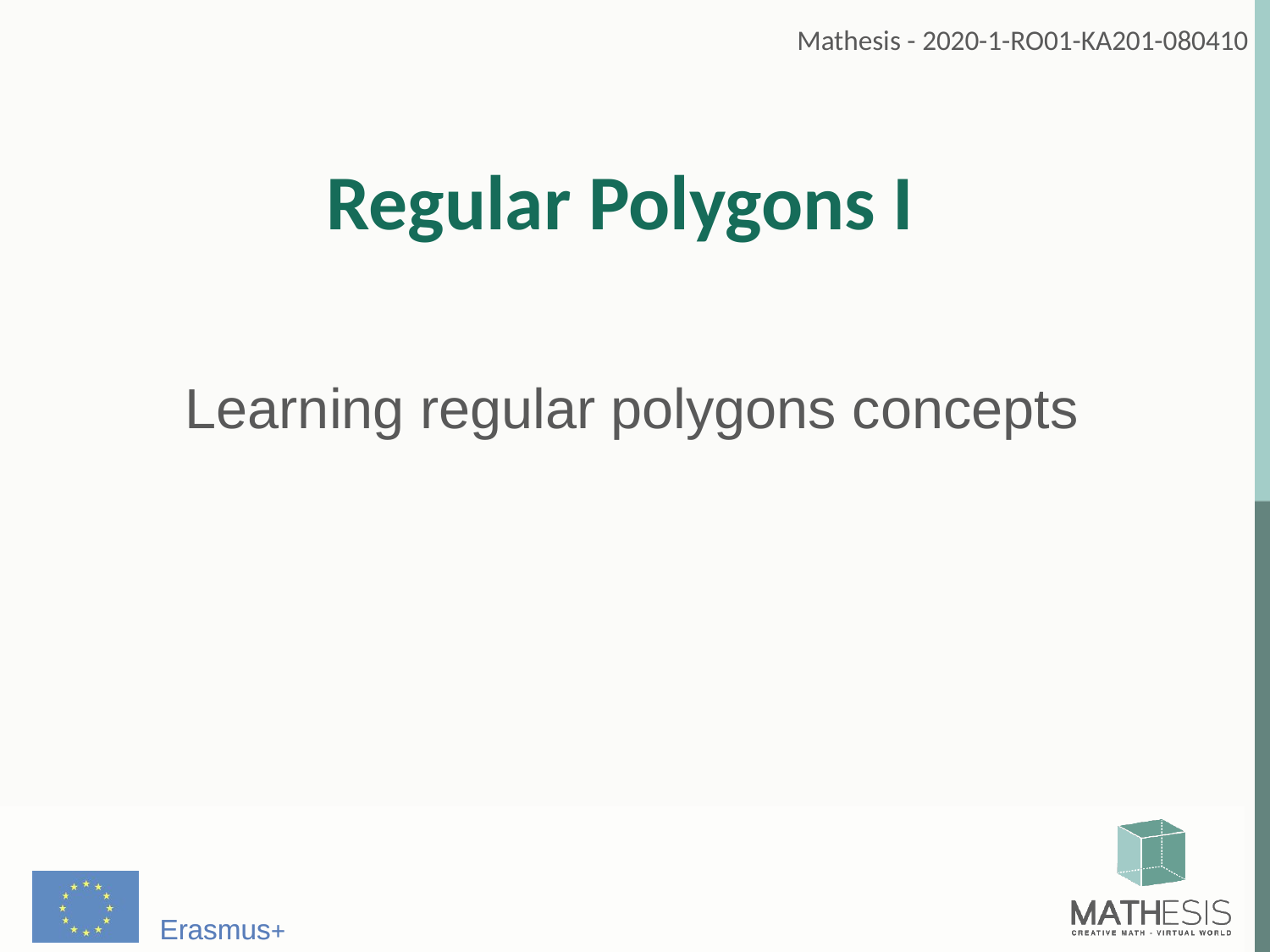

# Regular Polygons I
Learning regular polygons concepts